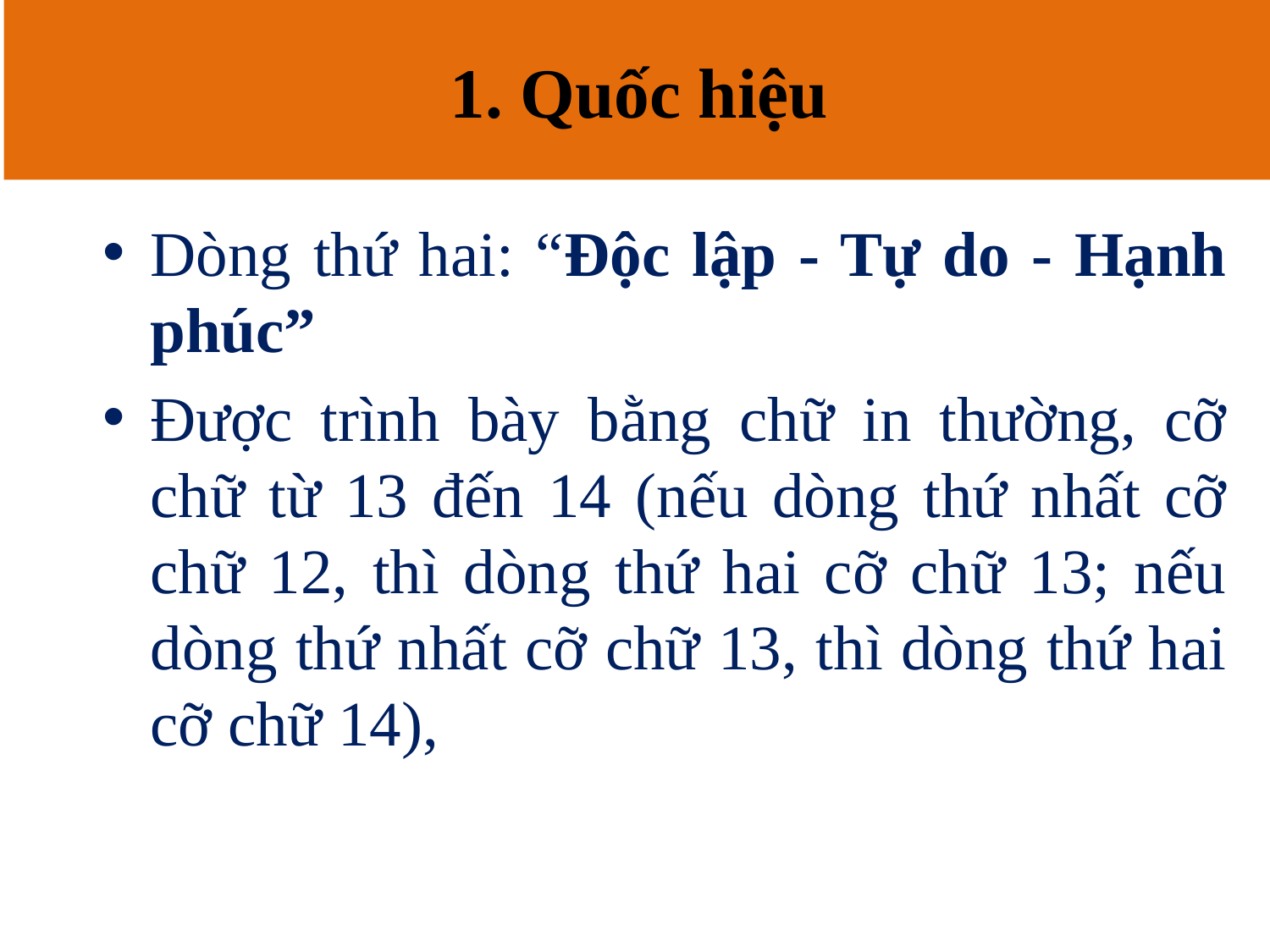

1. Quốc hiệu
Dòng thứ hai: “Độc lập - Tự do - Hạnh phúc”
Được trình bày bằng chữ in thường, cỡ chữ từ 13 đến 14 (nếu dòng thứ nhất cỡ chữ 12, thì dòng thứ hai cỡ chữ 13; nếu dòng thứ nhất cỡ chữ 13, thì dòng thứ hai cỡ chữ 14),